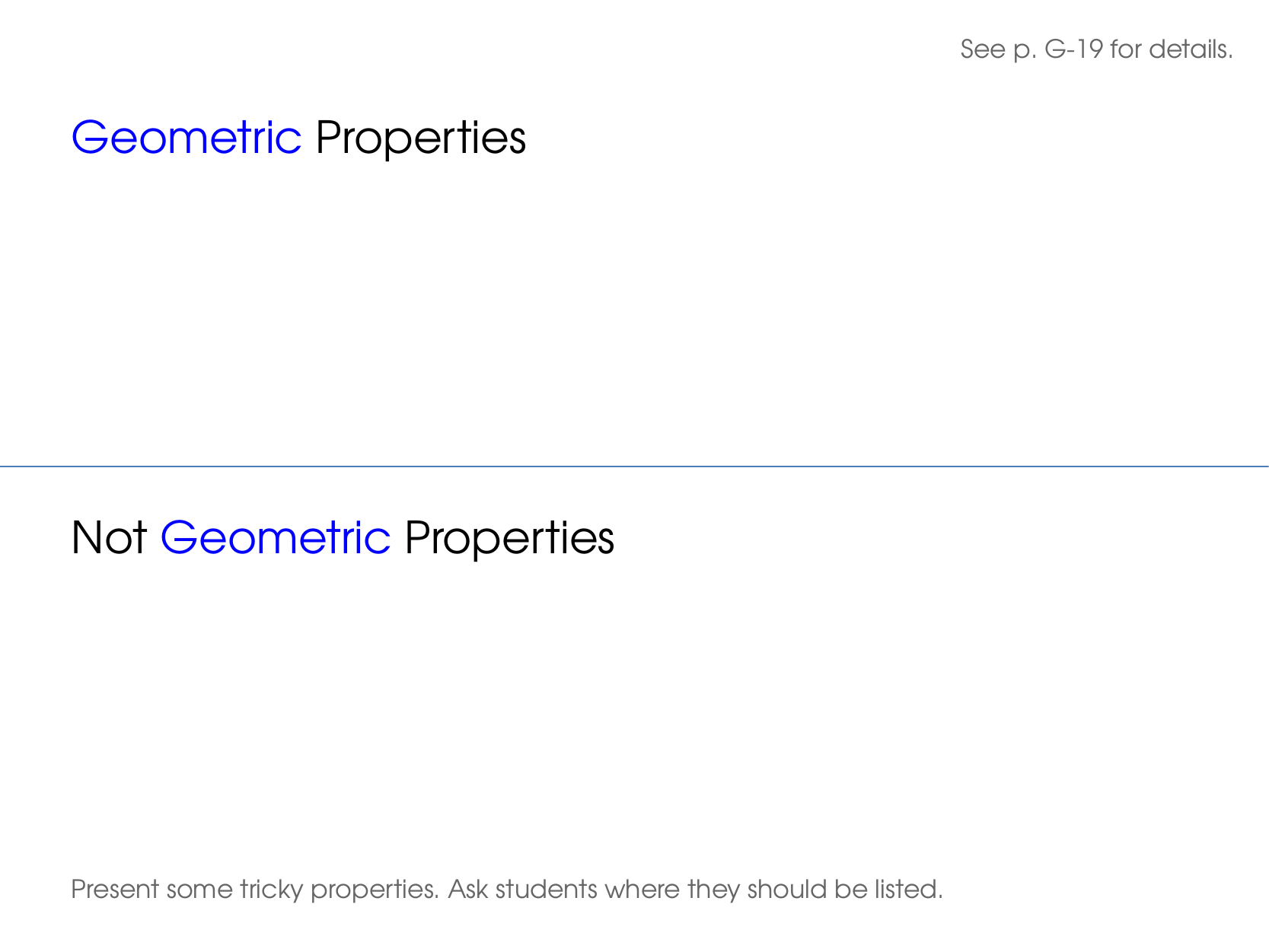

See p. G-19 for details.
Geometric Properties
Not Geometric Properties
Present some tricky properties. Ask students where they should be listed.